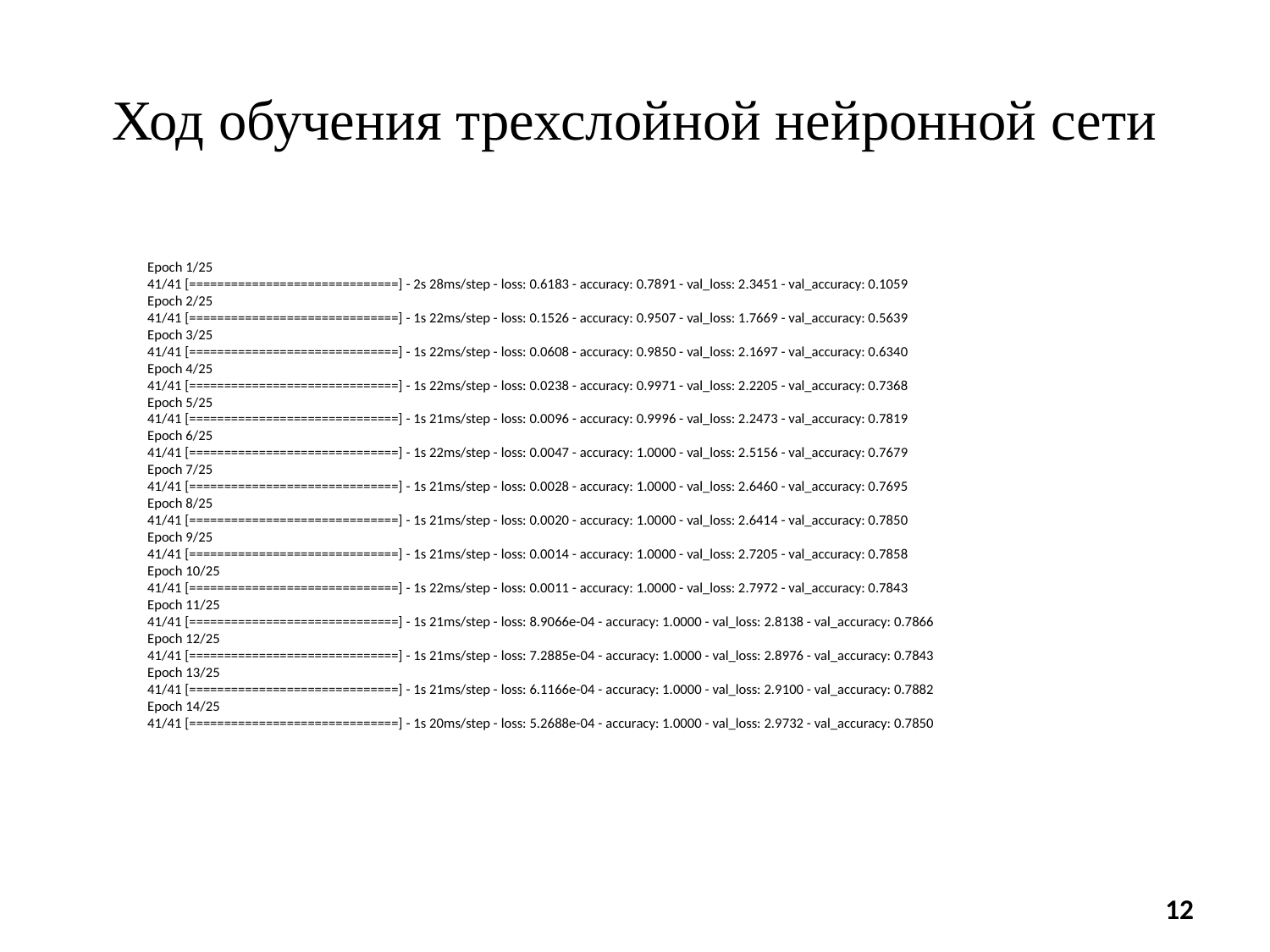

# Ход обучения трехслойной нейронной сети
Epoch 1/25
41/41 [==============================] - 2s 28ms/step - loss: 0.6183 - accuracy: 0.7891 - val_loss: 2.3451 - val_accuracy: 0.1059
Epoch 2/25
41/41 [==============================] - 1s 22ms/step - loss: 0.1526 - accuracy: 0.9507 - val_loss: 1.7669 - val_accuracy: 0.5639
Epoch 3/25
41/41 [==============================] - 1s 22ms/step - loss: 0.0608 - accuracy: 0.9850 - val_loss: 2.1697 - val_accuracy: 0.6340
Epoch 4/25
41/41 [==============================] - 1s 22ms/step - loss: 0.0238 - accuracy: 0.9971 - val_loss: 2.2205 - val_accuracy: 0.7368
Epoch 5/25
41/41 [==============================] - 1s 21ms/step - loss: 0.0096 - accuracy: 0.9996 - val_loss: 2.2473 - val_accuracy: 0.7819
Epoch 6/25
41/41 [==============================] - 1s 22ms/step - loss: 0.0047 - accuracy: 1.0000 - val_loss: 2.5156 - val_accuracy: 0.7679
Epoch 7/25
41/41 [==============================] - 1s 21ms/step - loss: 0.0028 - accuracy: 1.0000 - val_loss: 2.6460 - val_accuracy: 0.7695
Epoch 8/25
41/41 [==============================] - 1s 21ms/step - loss: 0.0020 - accuracy: 1.0000 - val_loss: 2.6414 - val_accuracy: 0.7850
Epoch 9/25
41/41 [==============================] - 1s 21ms/step - loss: 0.0014 - accuracy: 1.0000 - val_loss: 2.7205 - val_accuracy: 0.7858
Epoch 10/25
41/41 [==============================] - 1s 22ms/step - loss: 0.0011 - accuracy: 1.0000 - val_loss: 2.7972 - val_accuracy: 0.7843
Epoch 11/25
41/41 [==============================] - 1s 21ms/step - loss: 8.9066e-04 - accuracy: 1.0000 - val_loss: 2.8138 - val_accuracy: 0.7866
Epoch 12/25
41/41 [==============================] - 1s 21ms/step - loss: 7.2885e-04 - accuracy: 1.0000 - val_loss: 2.8976 - val_accuracy: 0.7843
Epoch 13/25
41/41 [==============================] - 1s 21ms/step - loss: 6.1166e-04 - accuracy: 1.0000 - val_loss: 2.9100 - val_accuracy: 0.7882
Epoch 14/25
41/41 [==============================] - 1s 20ms/step - loss: 5.2688e-04 - accuracy: 1.0000 - val_loss: 2.9732 - val_accuracy: 0.7850

12